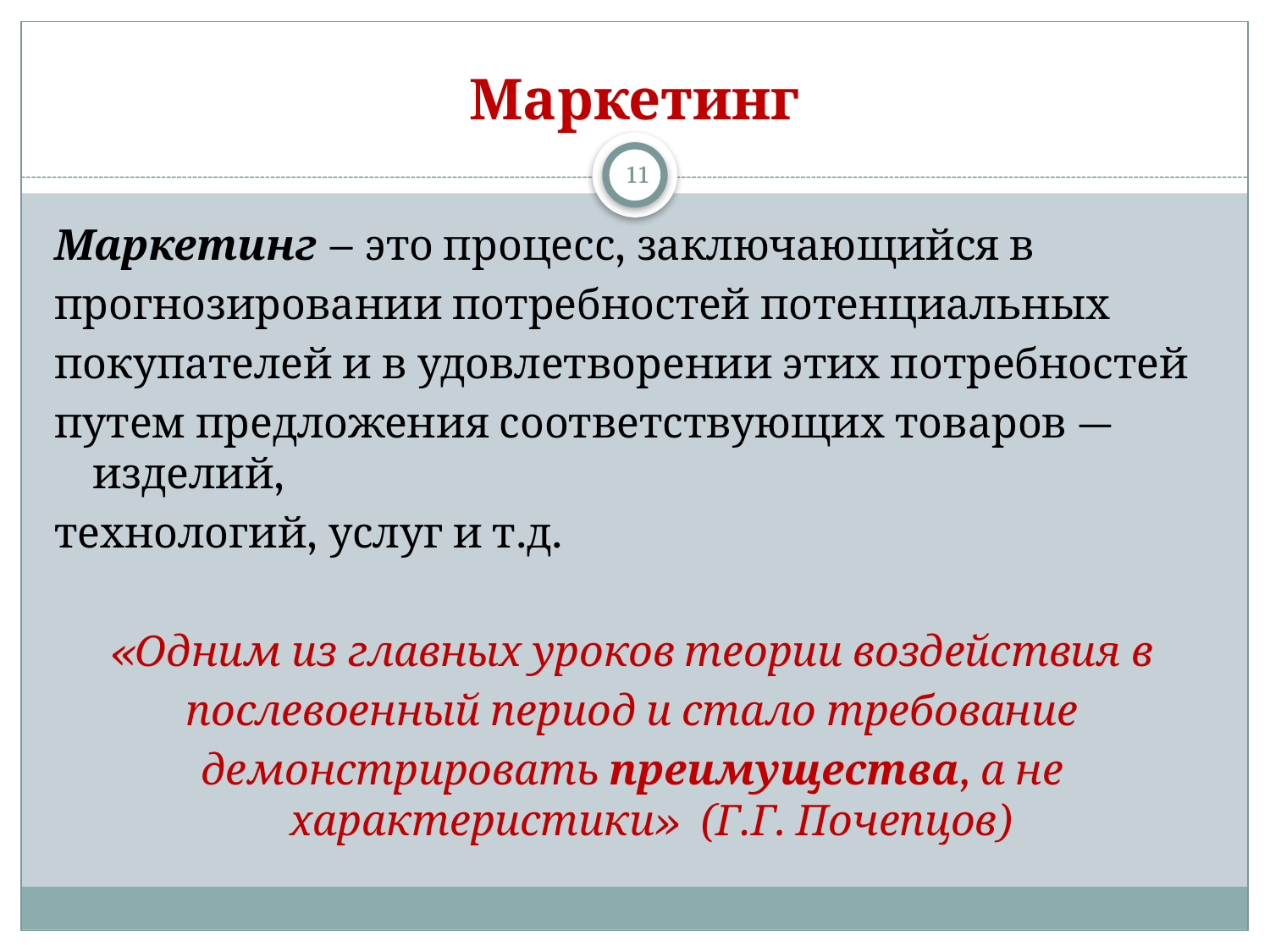

# Маркетинг
11
Маркетинг – это процесс, заключающийся в
прогнозировании потребностей потенциальных
покупателей и в удовлетворении этих потребностей
путем предложения соответствующих товаров — изделий,
технологий, услуг и т.д.

«Одним из главных уроков теории воздействия в
послевоенный период и стало требование
демонстрировать преимущества, а не характеристики»  (Г.Г. Почепцов)